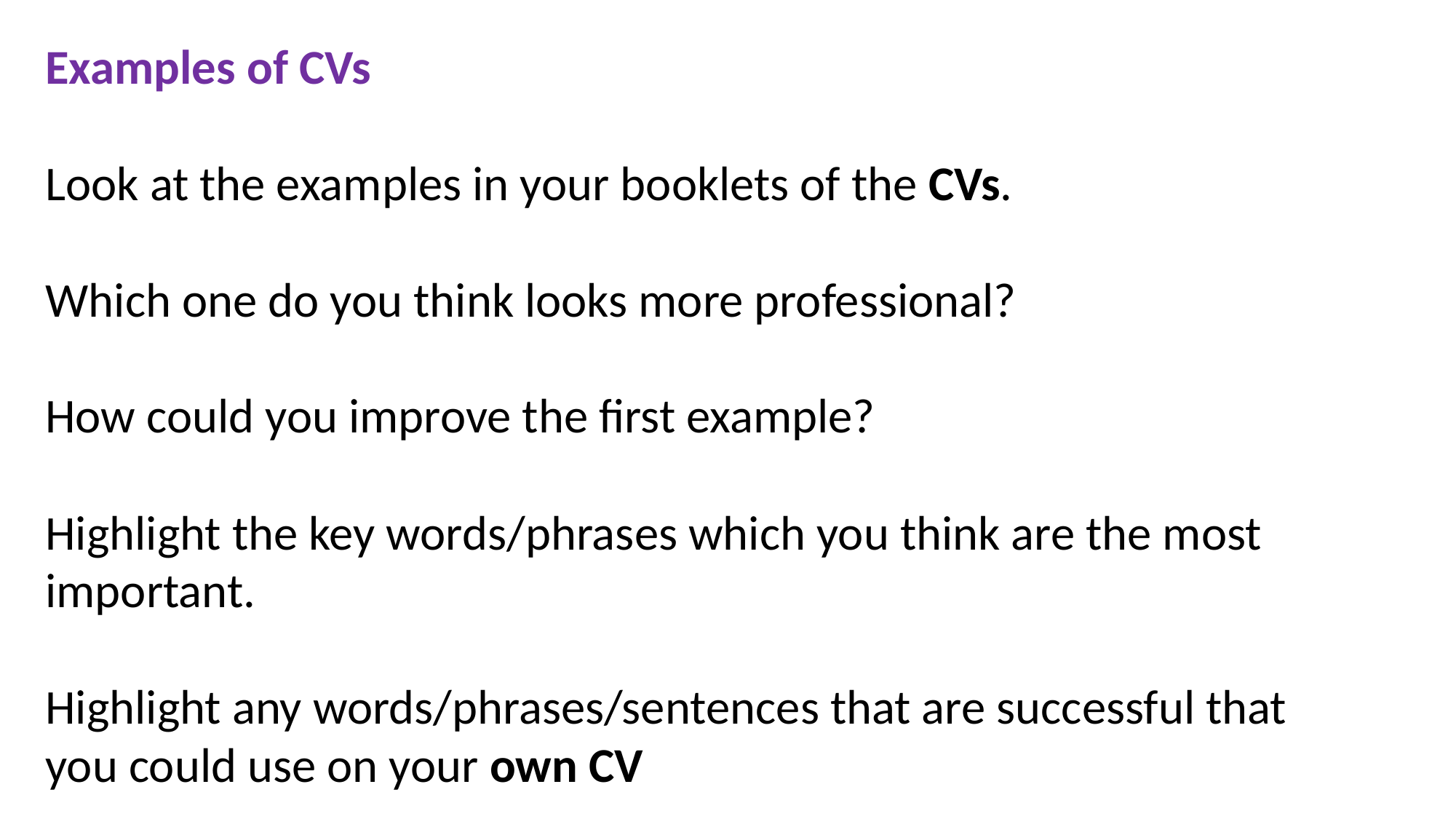

Examples of CVs

Look at the examples in your booklets of the CVs.

Which one do you think looks more professional?

How could you improve the first example?

Highlight the key words/phrases which you think are the most important.

Highlight any words/phrases/sentences that are successful that you could use on your own CV